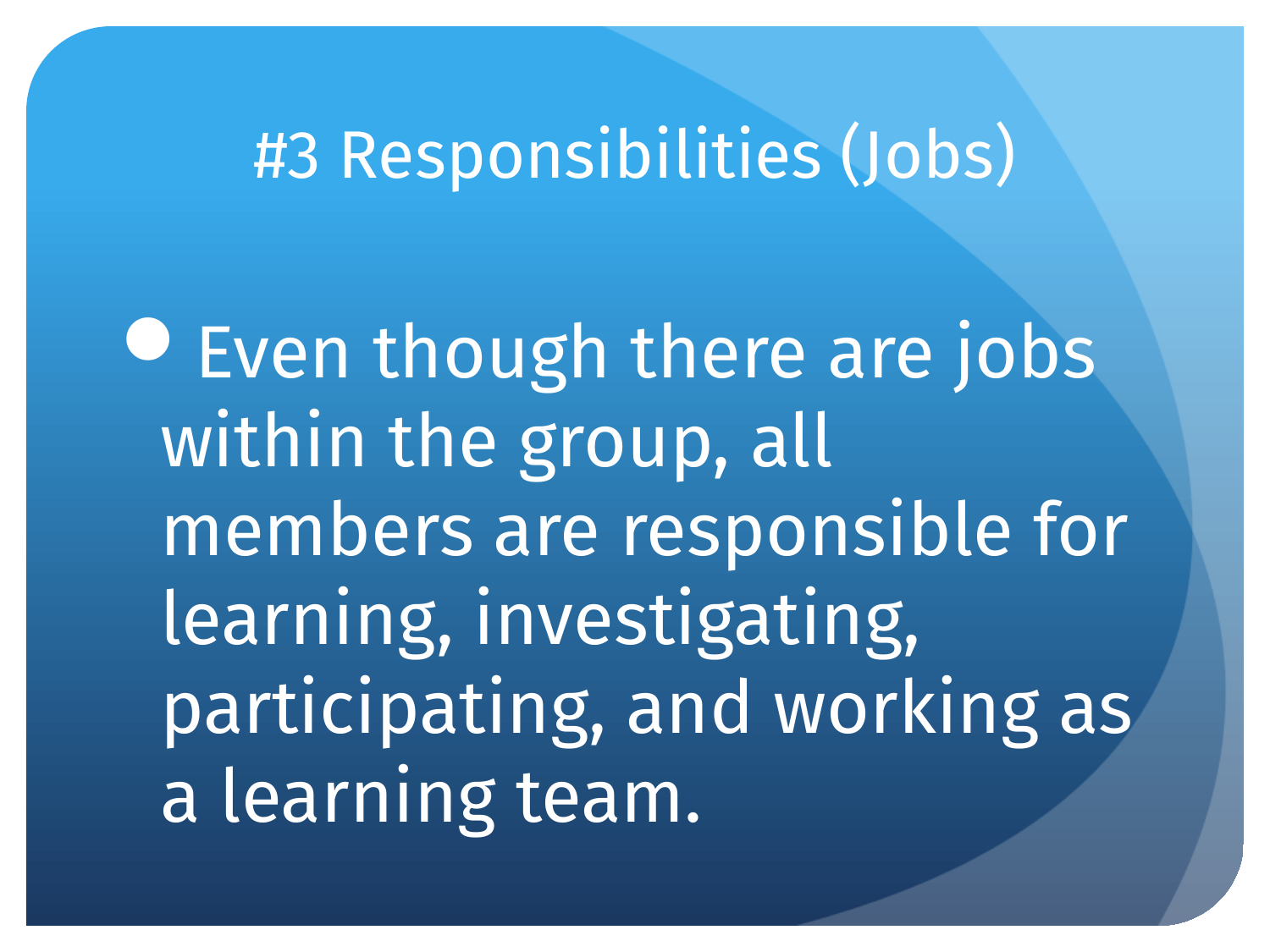

# #3 Responsibilities (Jobs)
Even though there are jobs within the group, all members are responsible for learning, investigating, participating, and working as a learning team.